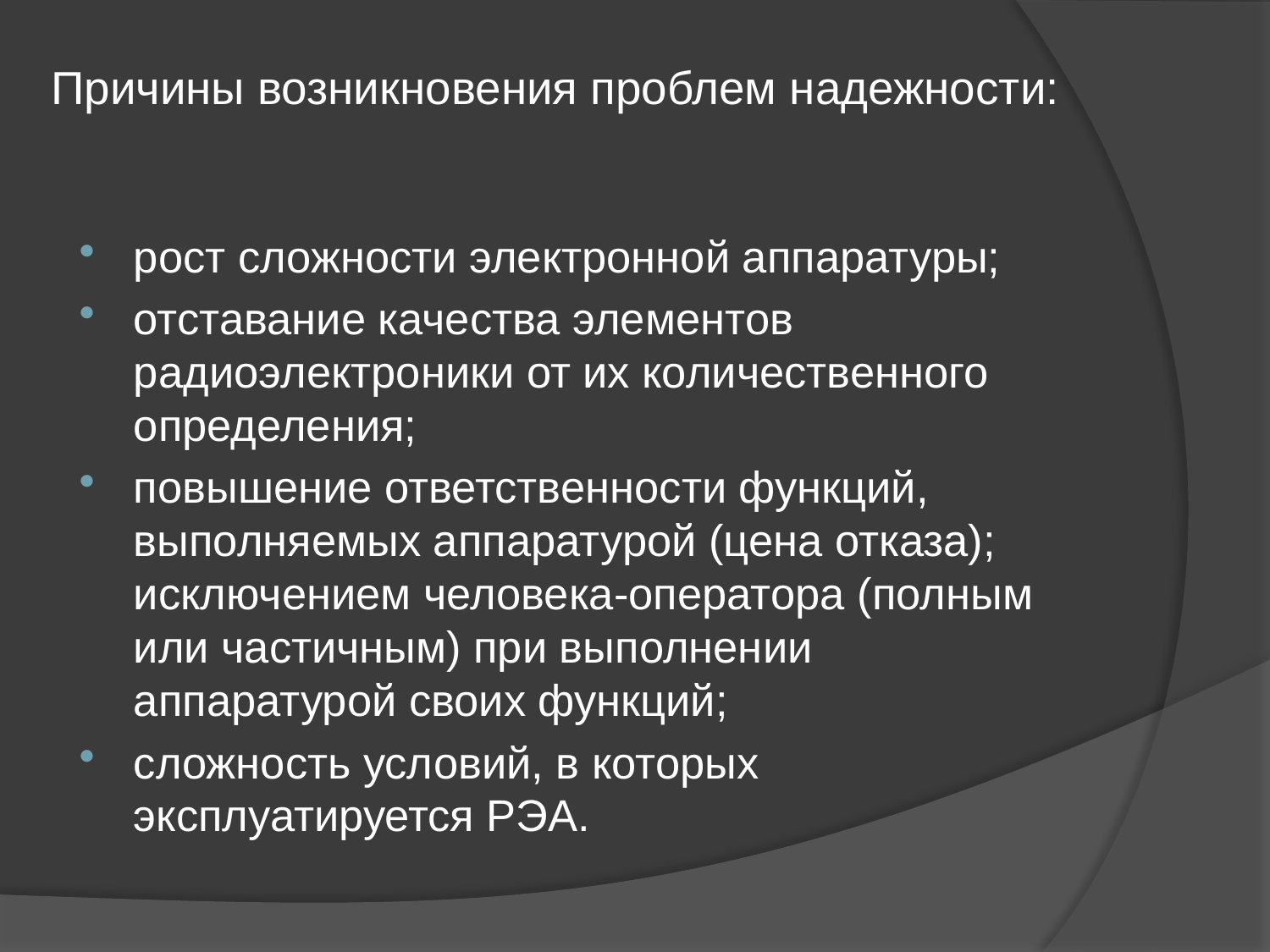

# Причины возникновения проблем надежности:
рост сложности электронной аппаратуры;
отставание качества элементов радиоэлектроники от их количественного определения;
повышение ответственности функций, выполняемых аппаратурой (цена отказа); исключением человека-оператора (полным или частичным) при выполнении аппаратурой своих функций;
сложность условий, в которых эксплуатируется РЭА.